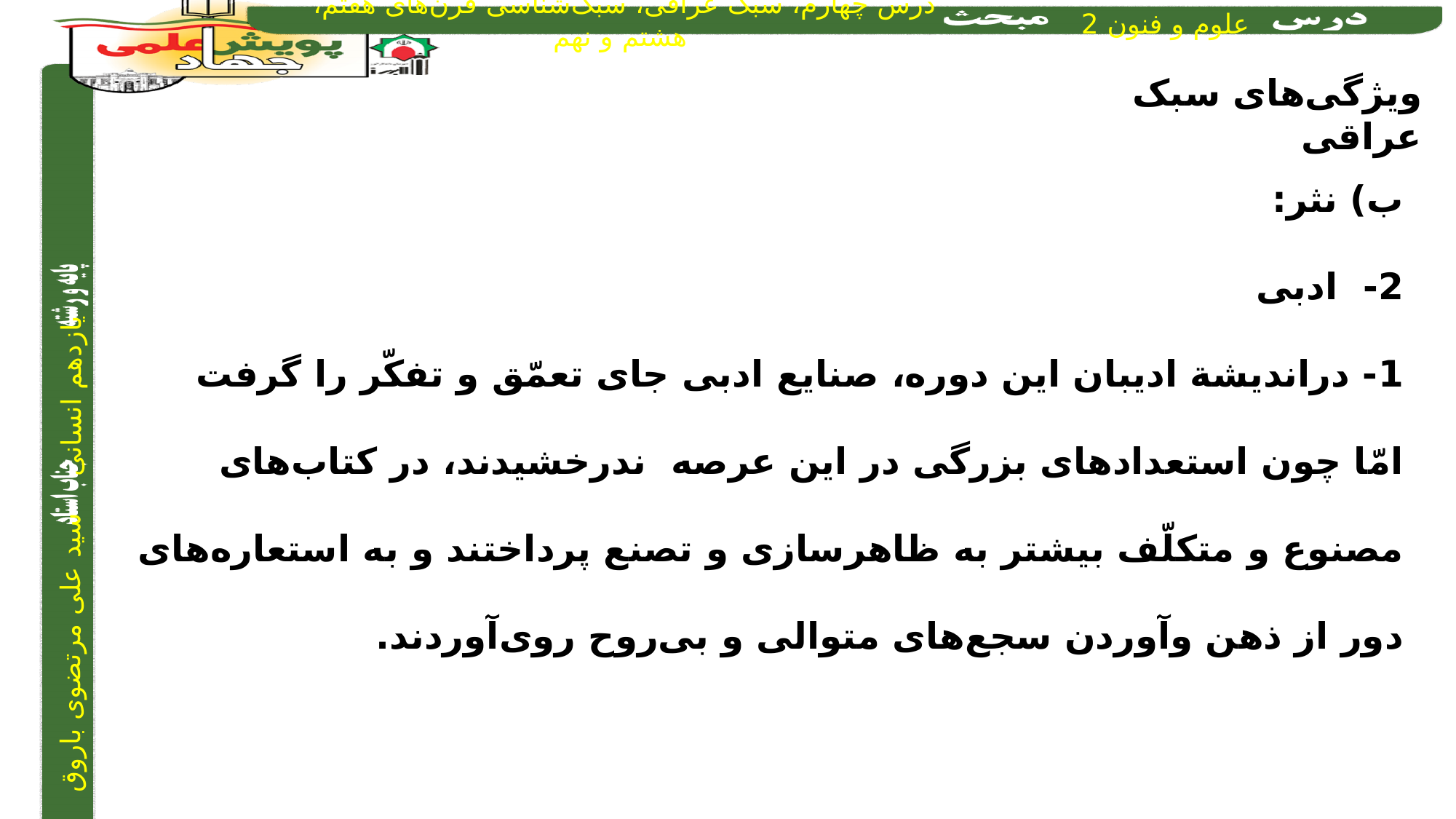

ویژگی‌های سبک عراقی
ب) نثر:
2-  ادبی
1- دراندیشة ادیبان این دوره، صنایع ادبی جای تعمّق و تفکّر را گرفت امّا چون استعدادهای بزرگی در این عرصه  ندرخشیدند، در کتاب‌های مصنوع و متکلّف بیشتر به ظاهرسازی و تصنع پرداختند و به استعاره‌های دور از ذهن وآوردن سجع‌های متوالی و بی‌روح روی‌آوردند.